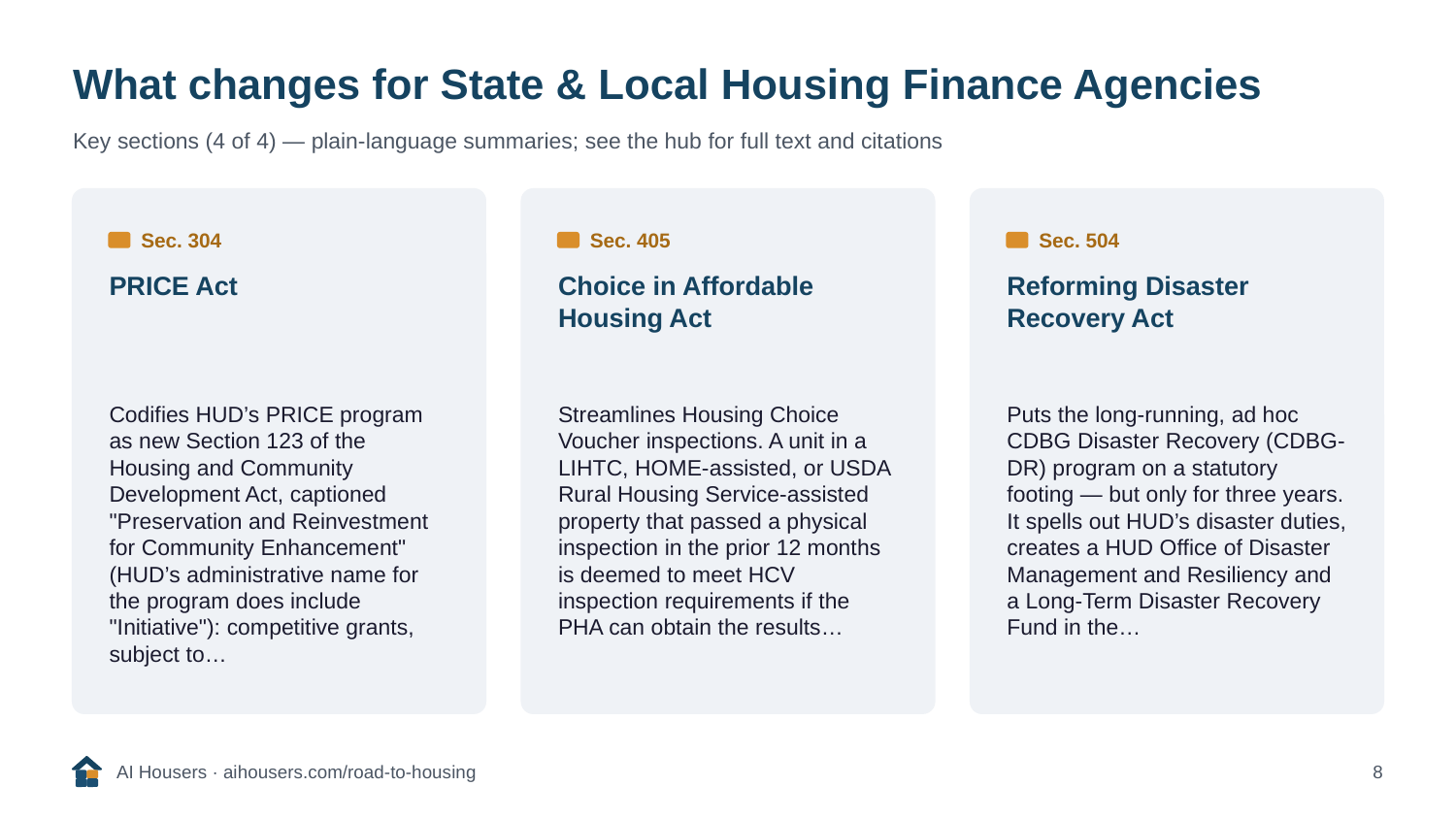

What changes for State & Local Housing Finance Agencies
Key sections (4 of 4) — plain-language summaries; see the hub for full text and citations

Sec. 304
Sec. 405
Sec. 504

PRICE Act
Choice in Affordable Housing Act
Reforming Disaster Recovery Act
Codifies HUD’s PRICE program as new Section 123 of the Housing and Community Development Act, captioned "Preservation and Reinvestment for Community Enhancement" (HUD’s administrative name for the program does include "Initiative"): competitive grants, subject to…
Streamlines Housing Choice Voucher inspections. A unit in a LIHTC, HOME-assisted, or USDA Rural Housing Service-assisted property that passed a physical inspection in the prior 12 months is deemed to meet HCV inspection requirements if the PHA can obtain the results…
Puts the long-running, ad hoc CDBG Disaster Recovery (CDBG-DR) program on a statutory footing — but only for three years. It spells out HUD’s disaster duties, creates a HUD Office of Disaster Management and Resiliency and a Long-Term Disaster Recovery Fund in the…
AI Housers · aihousers.com/road-to-housing
8